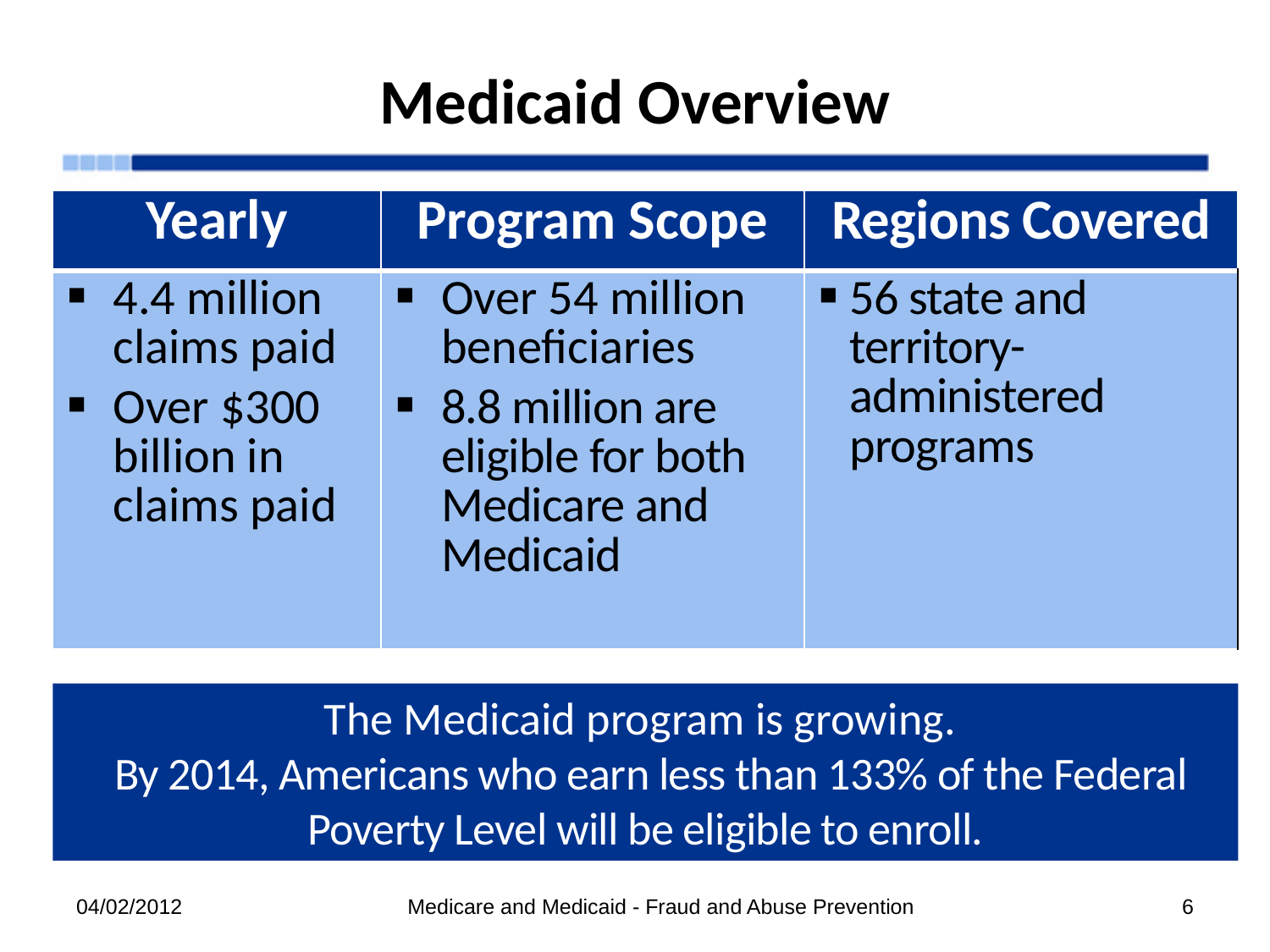

# Medicaid Overview
| Yearly | Program Scope | Regions Covered |
| --- | --- | --- |
| 4.4 million claims paid Over $300 billion in claims paid | Over 54 million beneficiaries 8.8 million are eligible for both Medicare and Medicaid | 56 state and territory-administered programs |

The Medicaid program is growing.
 By 2014, Americans who earn less than 133% of the Federal Poverty Level will be eligible to enroll.
04/02/2012
Medicare and Medicaid - Fraud and Abuse Prevention
6